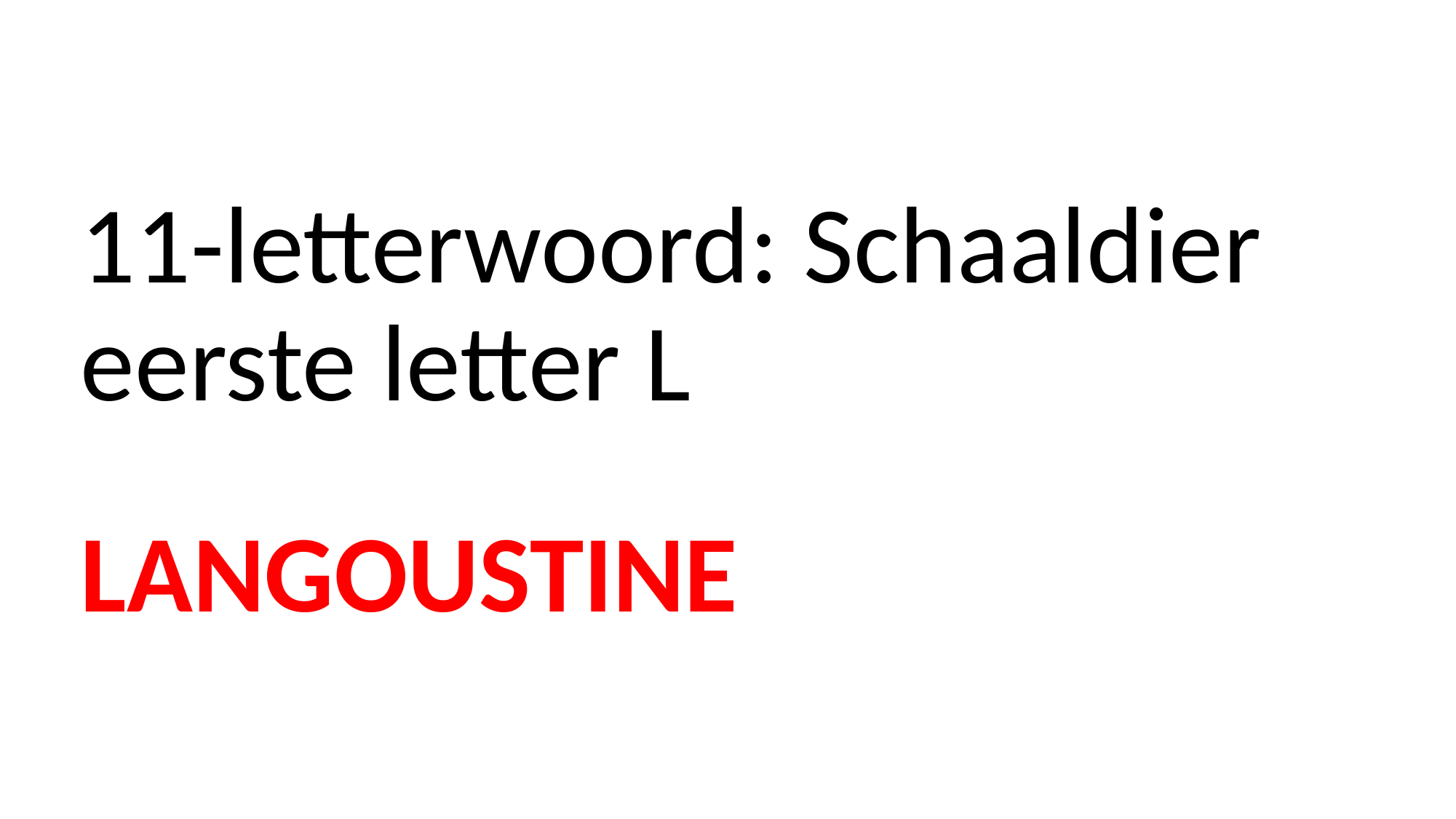

# 11-letterwoord: Schaaldier eerste letter L
LANGOUSTINE